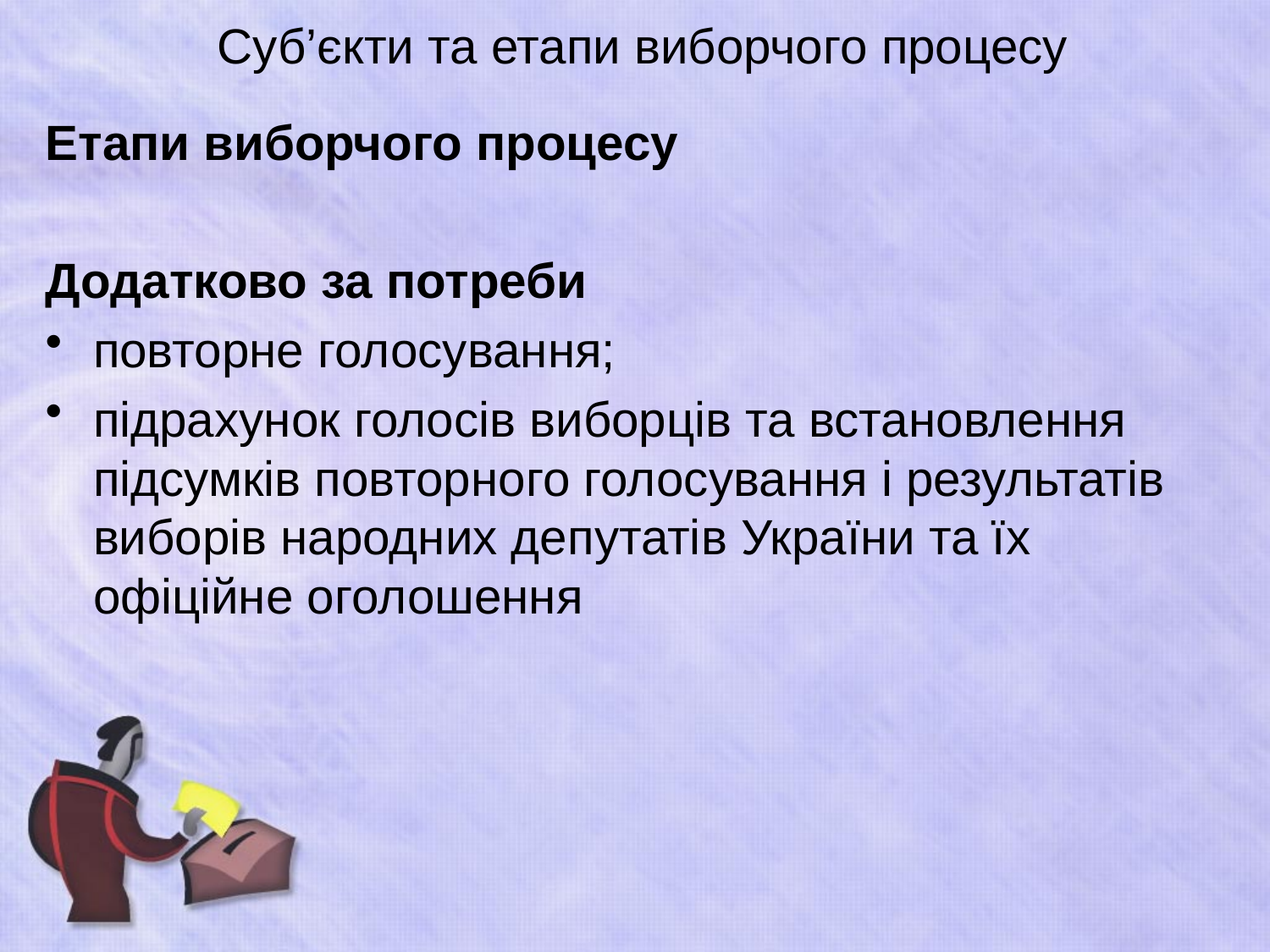

# Суб’єкти та етапи виборчого процесу
Етапи виборчого процесу

Додатково за потреби
повторне голосування;
підрахунок голосів виборців та встановлення підсумків повторного голосування і результатів виборів народних депутатів України та їх офіційне оголошення